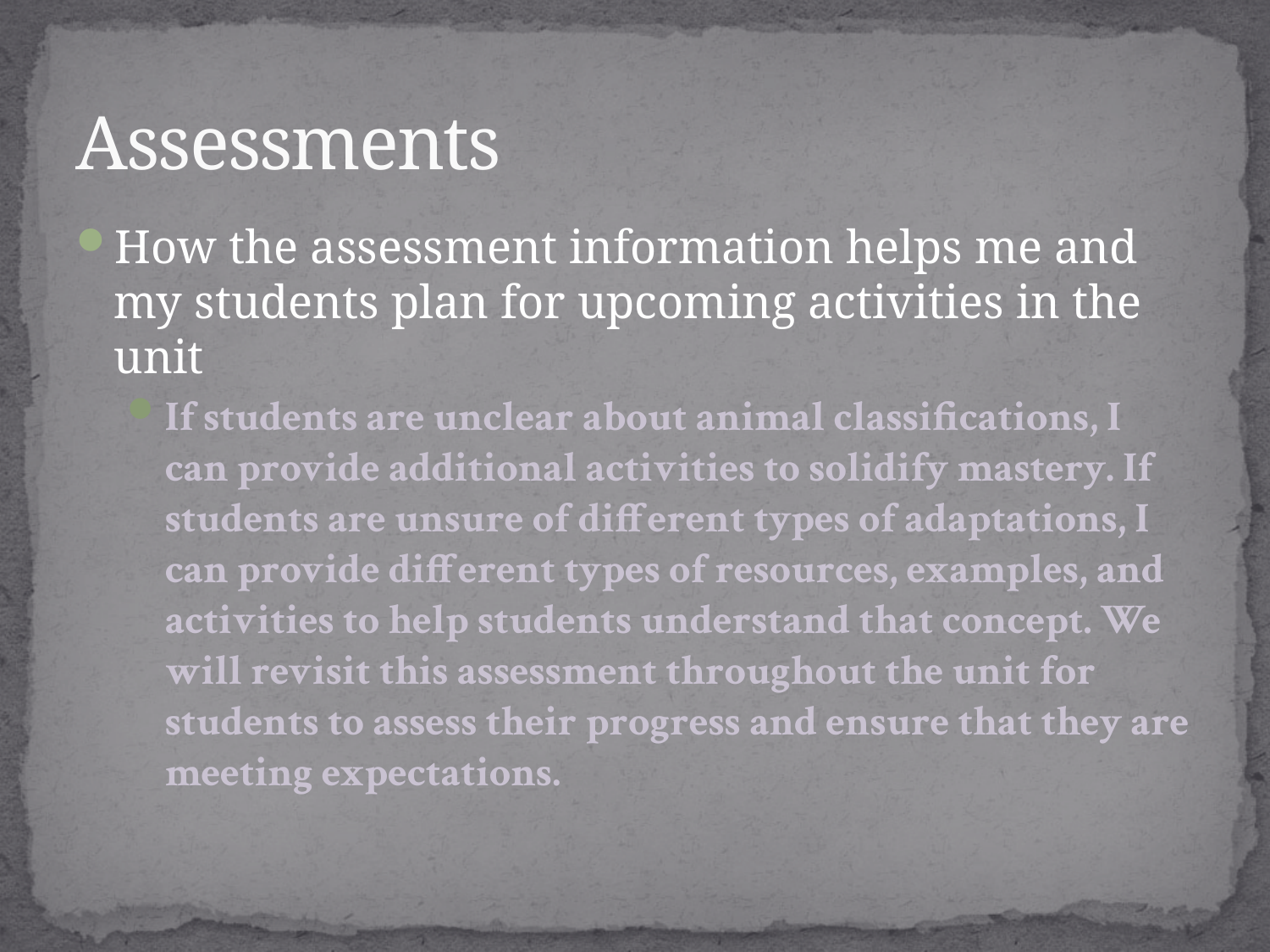

# Assessments
How the assessment information helps me and my students plan for upcoming activities in the unit
If students are unclear about animal classifications, I can provide additional activities to solidify mastery. If students are unsure of different types of adaptations, I can provide different types of resources, examples, and activities to help students understand that concept. We will revisit this assessment throughout the unit for students to assess their progress and ensure that they are meeting expectations.